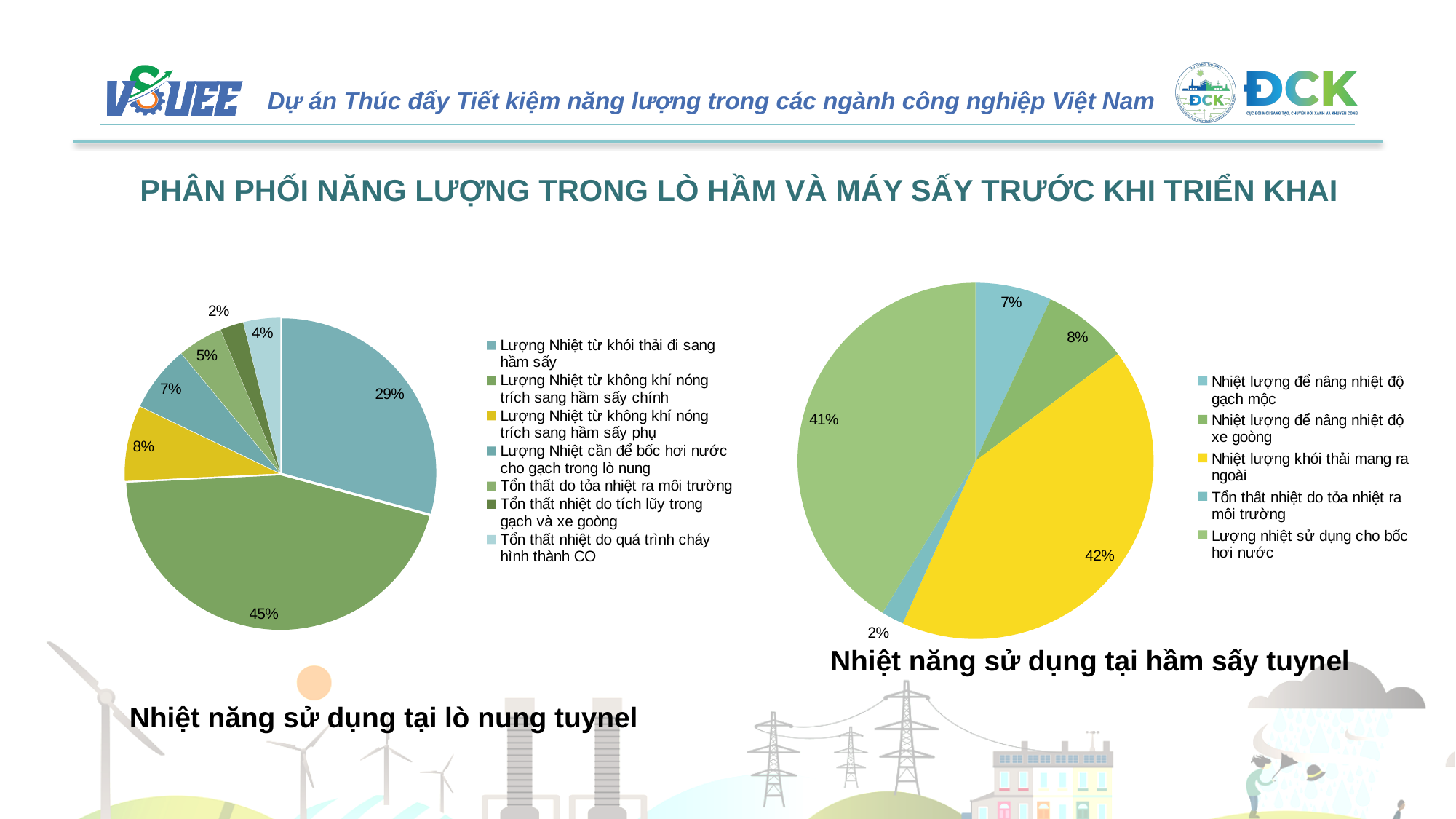

# PHÂN PHỐI NĂNG LƯỢNG TRONG LÒ HẦM VÀ MÁY SẤY TRƯỚC KHI TRIỂN KHAI

### Chart

| Category |  |
|---|---|
| Nhiệt lượng để nâng nhiệt độ gạch mộc  | 67.80892857142854 |
| Nhiệt lượng để nâng nhiệt độ xe goòng | 76.5375 |
| Nhiệt lượng khói thải mang ra ngoài | 410.83 |
| Tổn thất nhiệt do tỏa nhiệt ra môi trường | 20.0 |
| Lượng nhiệt sử dụng cho bốc hơi nước  | 403.82357142857126 |

### Chart

| Category |  |
|---|---|
| Lượng Nhiệt từ khói thải đi sang hầm sấy | 386.0 |
| Lượng Nhiệt từ không khí nóng trích sang hầm sấy chính | 593.0 |
| Lượng Nhiệt từ không khí nóng trích sang hầm sấy phụ | 104.0 |
| Lượng Nhiệt cần để bốc hơi nước cho gạch trong lò nung | 91.0 |
| Tổn thất do tỏa nhiệt ra môi trường  | 62.0 |
| Tổn thất nhiệt do tích lũy trong gạch và xe goòng | 32.0 |
| Tổn thất nhiệt do quá trình cháy hình thành CO | 51.0 |
Nhiệt năng sử dụng tại hầm sấy tuynel
Nhiệt năng sử dụng tại lò nung tuynel